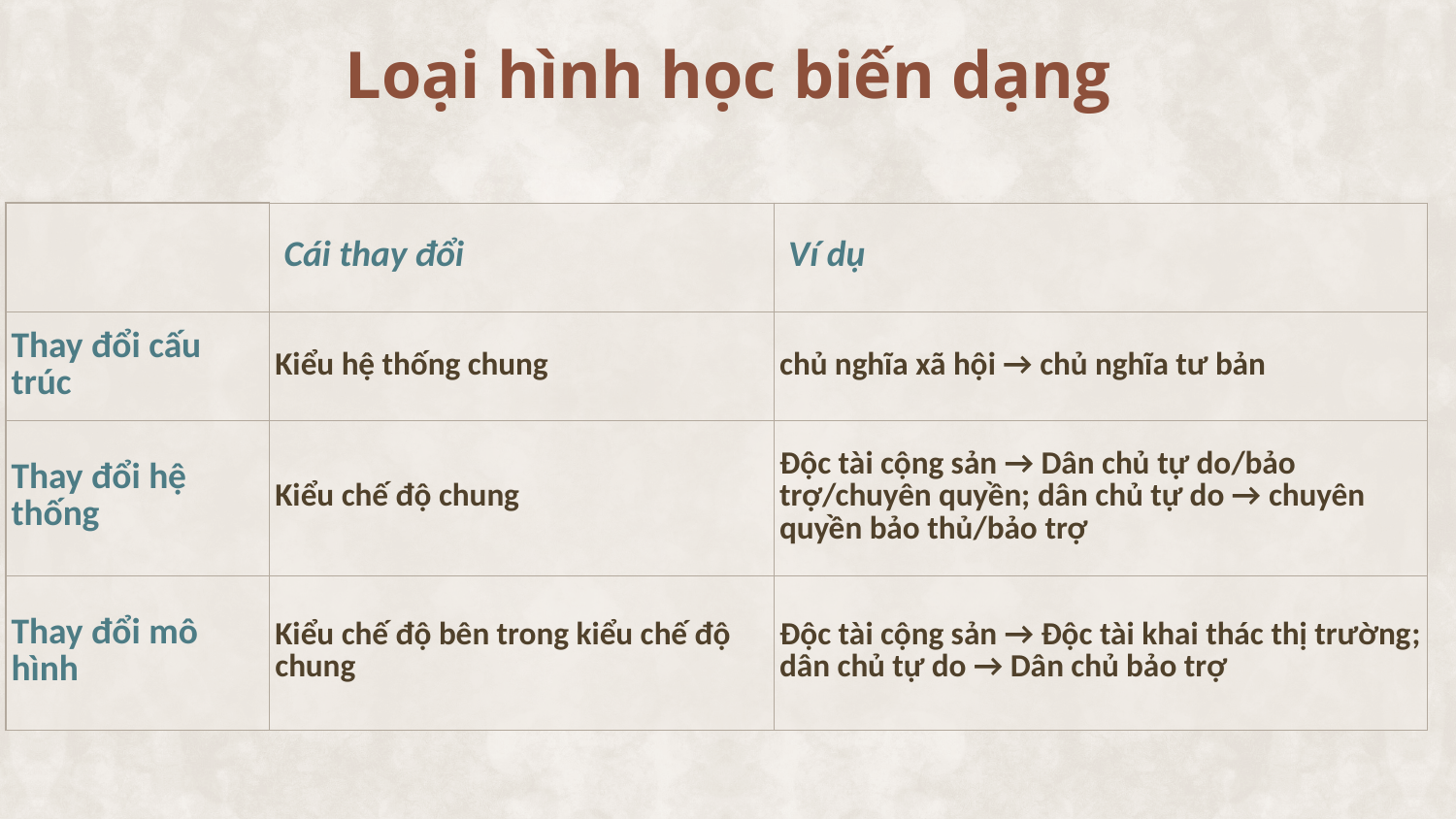

# Loại hình học biến dạng
|  | Cái thay đổi | Ví dụ |
| --- | --- | --- |
| Thay đổi cấu trúc | Kiểu hệ thống chung | chủ nghĩa xã hội → chủ nghĩa tư bản |
| Thay đổi hệ thống | Kiểu chế độ chung | Độc tài cộng sản → Dân chủ tự do/bảo trợ/chuyên quyền; dân chủ tự do → chuyên quyền bảo thủ/bảo trợ |
| Thay đổi mô hình | Kiểu chế độ bên trong kiểu chế độ chung | Độc tài cộng sản → Độc tài khai thác thị trường; dân chủ tự do → Dân chủ bảo trợ |